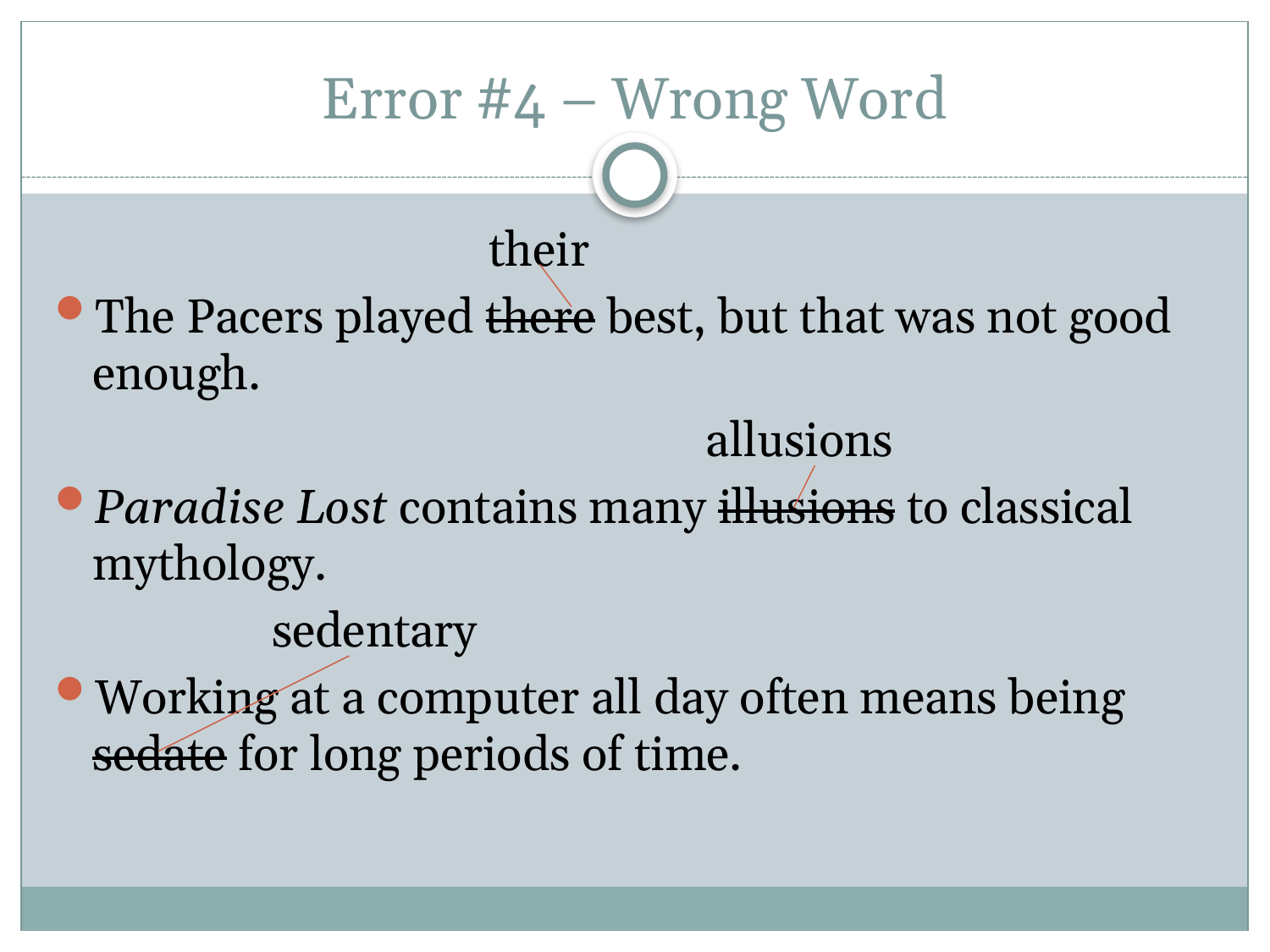

# Error #4 – Wrong Word
                                      their
The Pacers played there best, but that was not good enough.
                                                         allusions
Paradise Lost contains many illusions to classical mythology.
                   sedentary
Working at a computer all day often means being sedate for long periods of time.